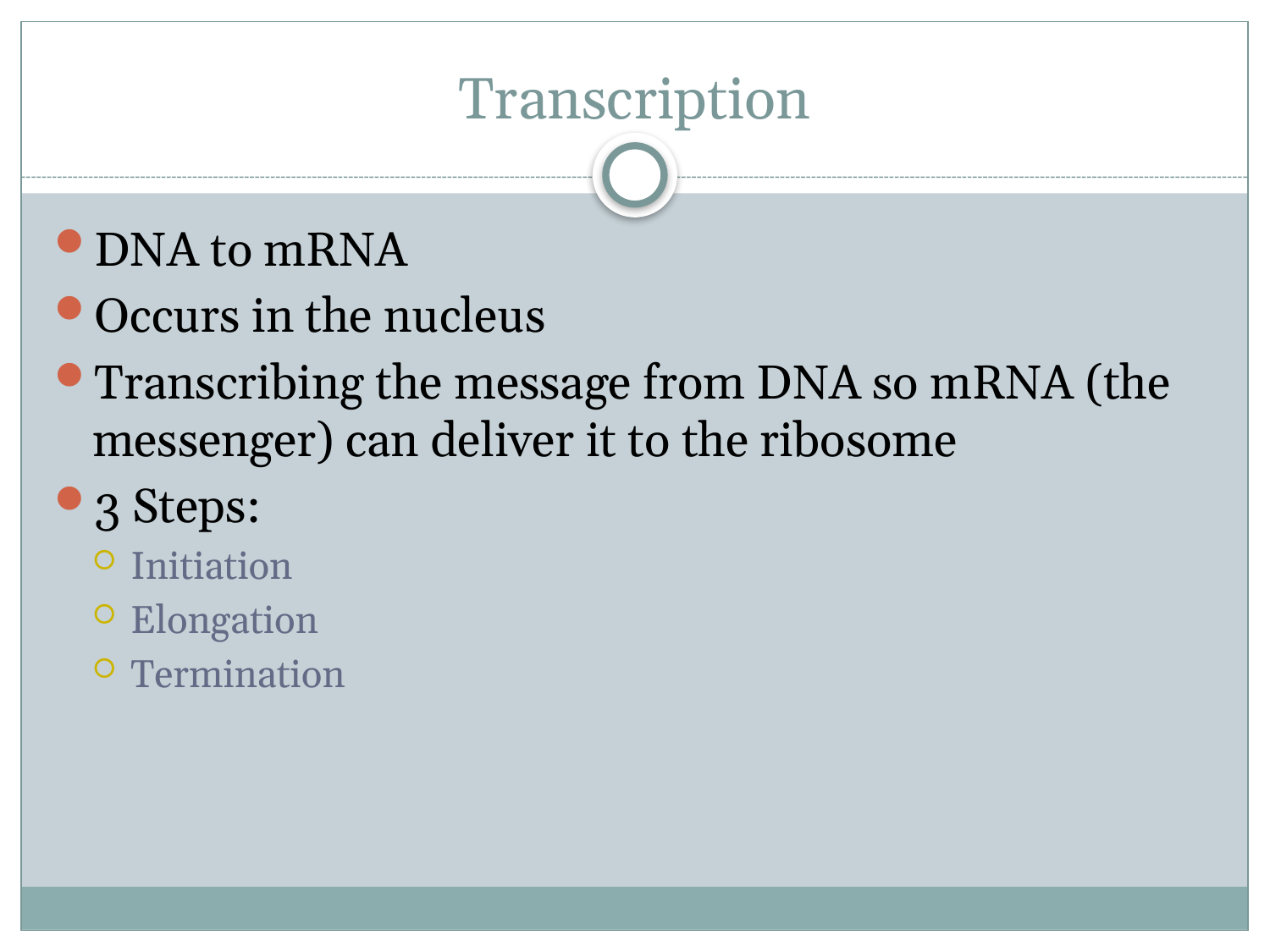

# Transcription
DNA to mRNA
Occurs in the nucleus
Transcribing the message from DNA so mRNA (the messenger) can deliver it to the ribosome
3 Steps:
Initiation
Elongation
Termination